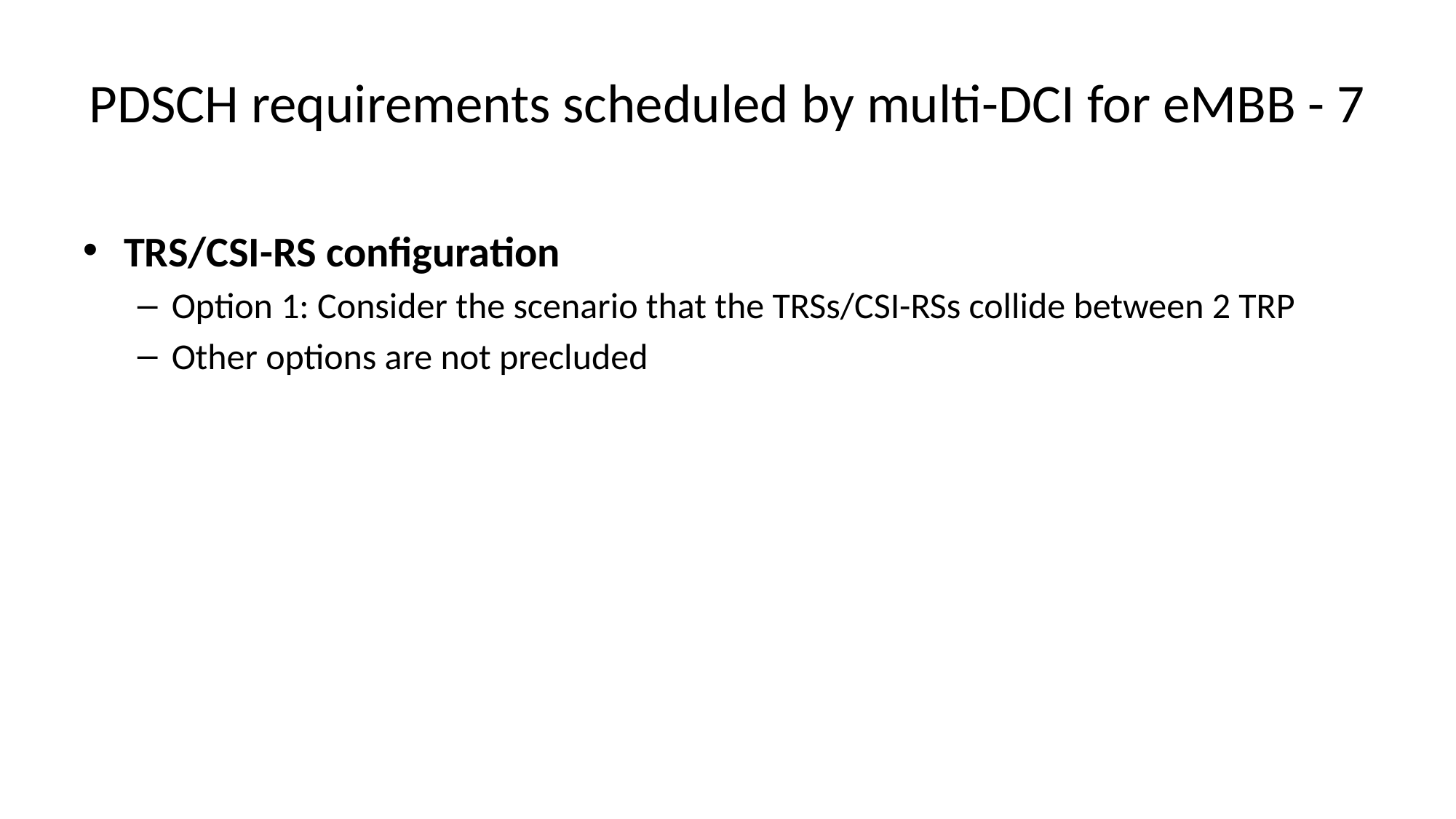

# PDSCH requirements scheduled by multi-DCI for eMBB - 7
TRS/CSI-RS configuration
Option 1: Consider the scenario that the TRSs/CSI-RSs collide between 2 TRP
Other options are not precluded